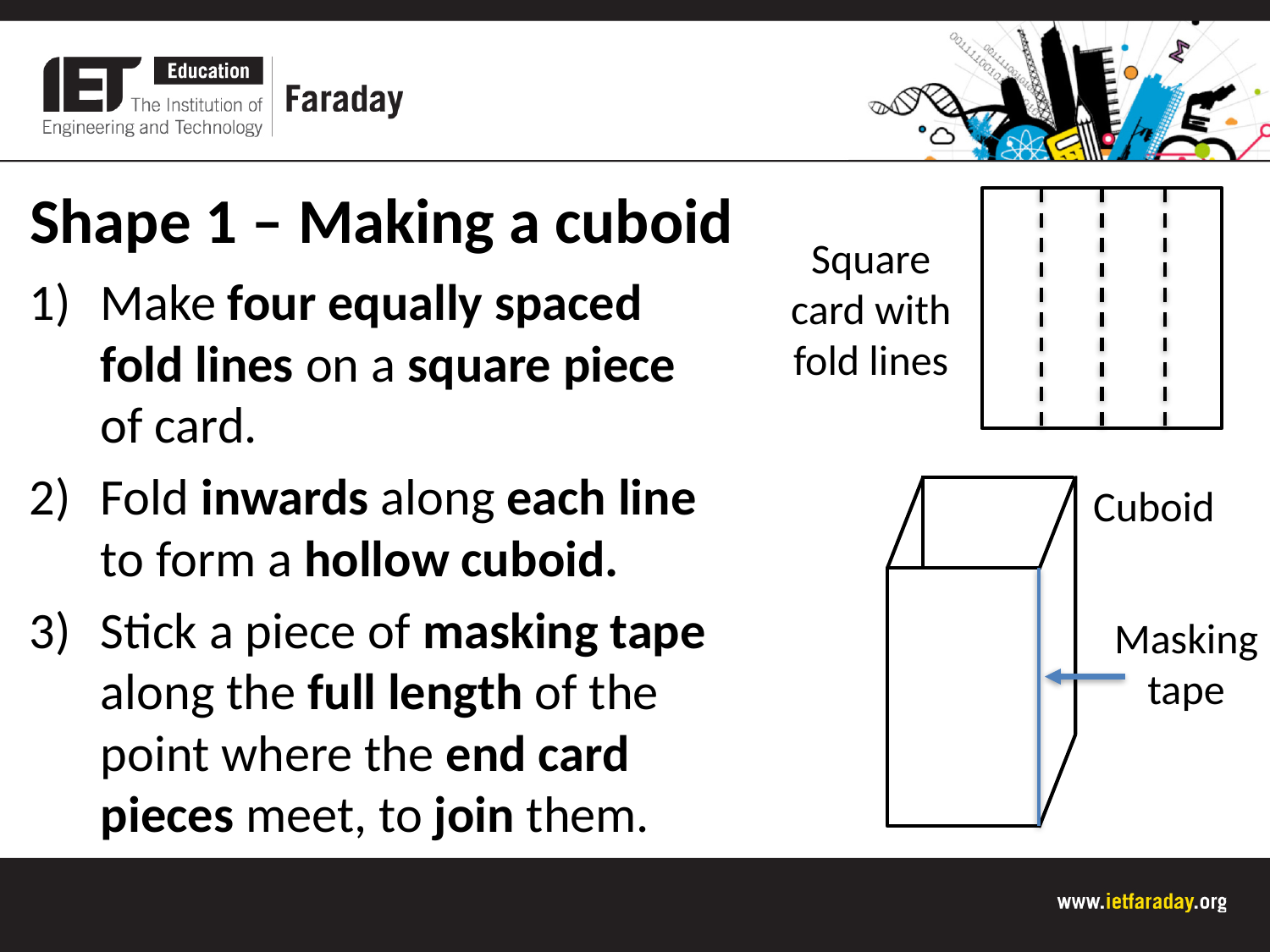

Shape 1 – Making a cuboid

Square card with fold lines
Make four equally spaced fold lines on a square piece of card.
Fold inwards along each line to form a hollow cuboid.
Stick a piece of masking tape along the full length of the point where the end card pieces meet, to join them.
Cuboid

Masking tape